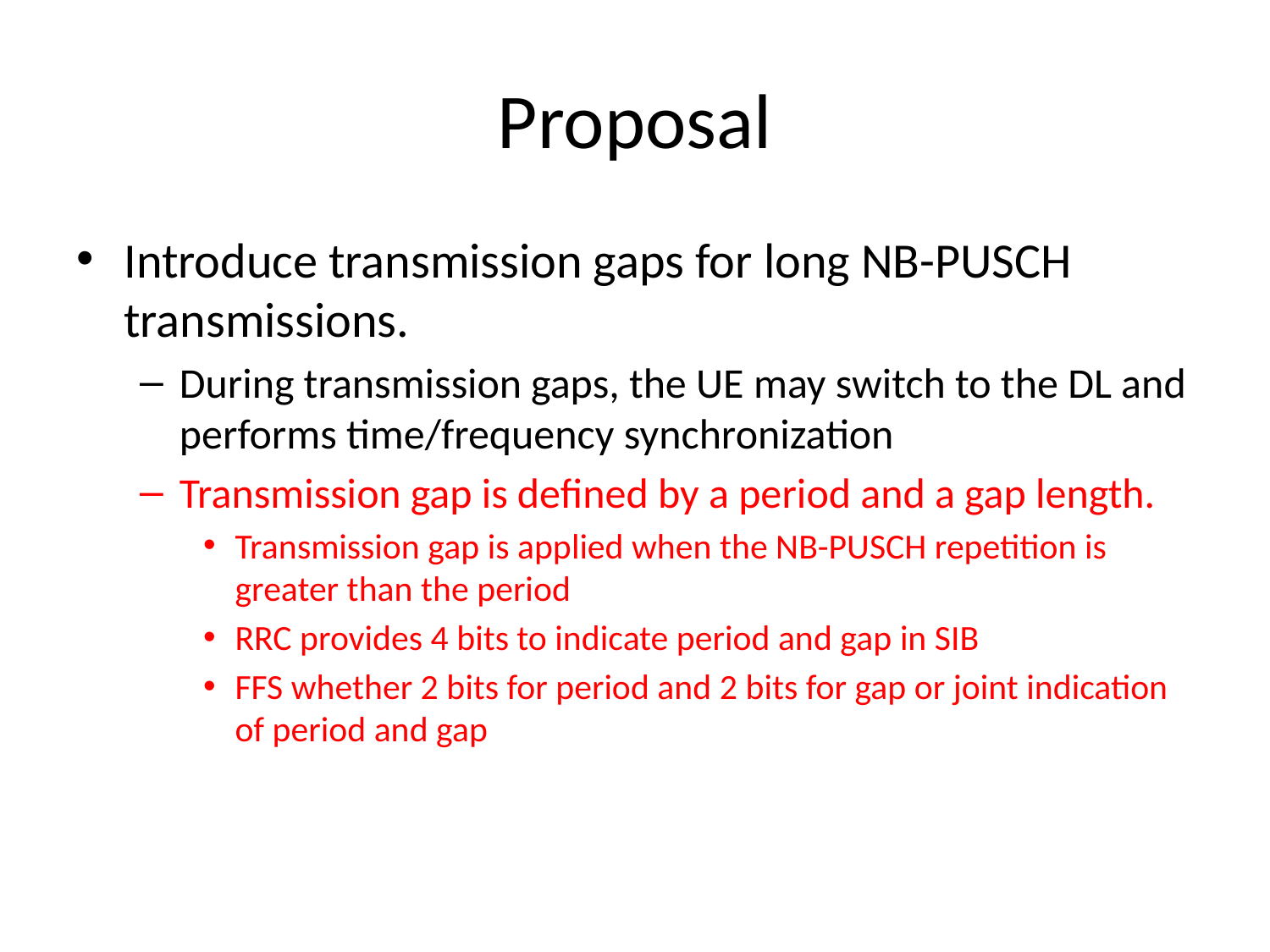

# Proposal
Introduce transmission gaps for long NB-PUSCH transmissions.
During transmission gaps, the UE may switch to the DL and performs time/frequency synchronization
Transmission gap is defined by a period and a gap length.
Transmission gap is applied when the NB-PUSCH repetition is greater than the period
RRC provides 4 bits to indicate period and gap in SIB
FFS whether 2 bits for period and 2 bits for gap or joint indication of period and gap